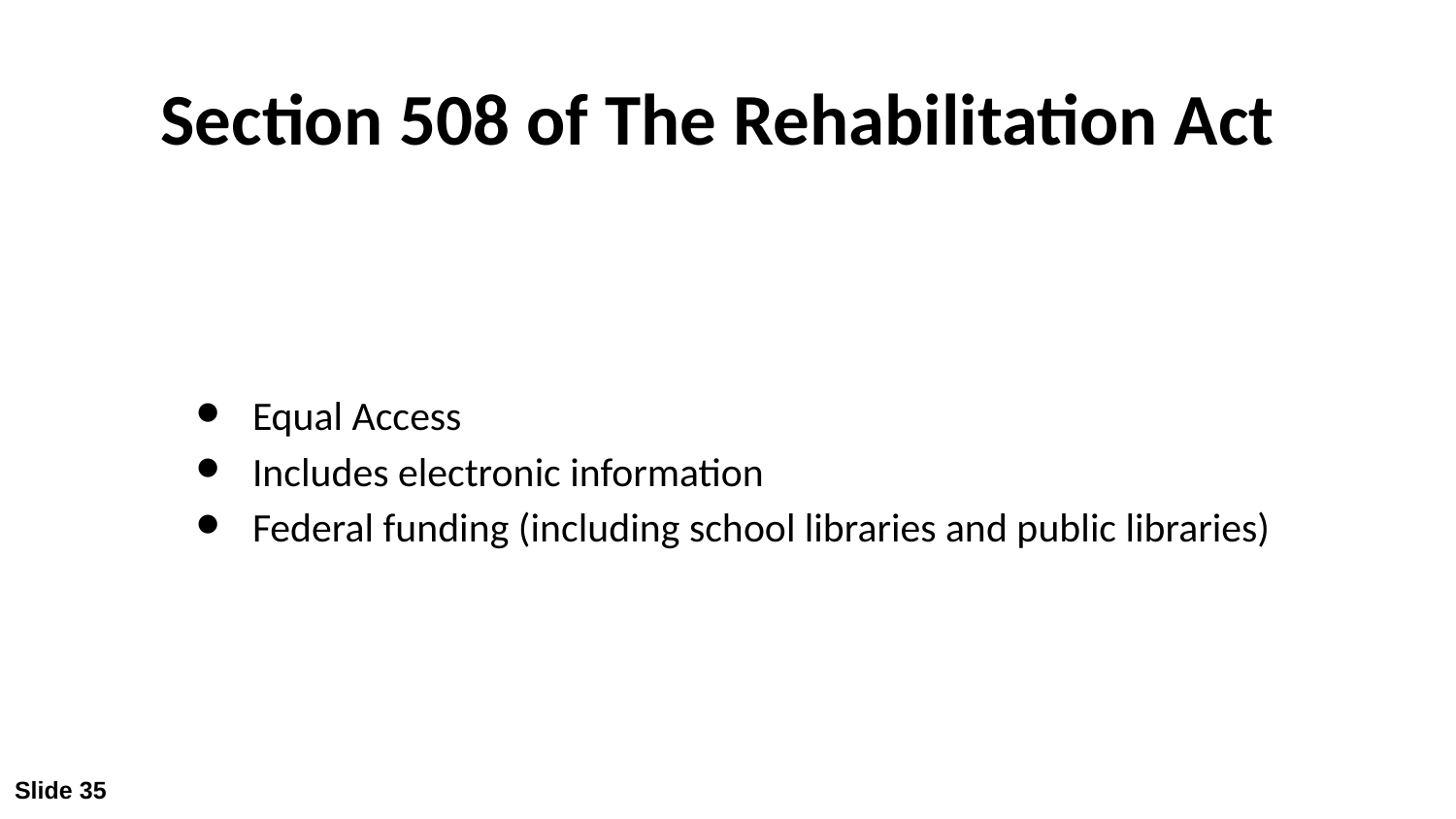

# Section 508 of The Rehabilitation Act
Equal Access
Includes electronic information
Federal funding (including school libraries and public libraries)
Slide 35